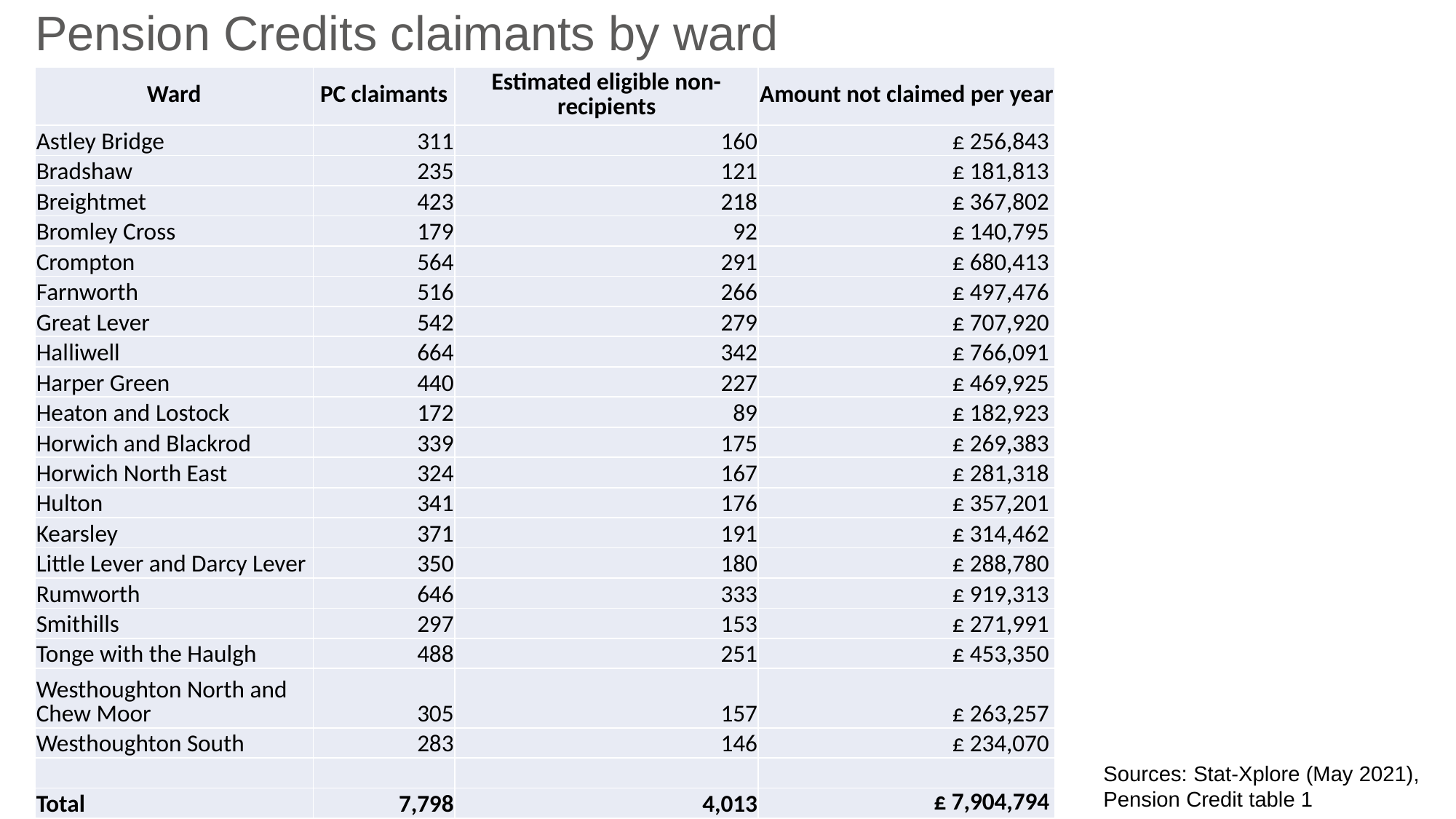

# Pension Credits claimants by ward
| Ward | PC claimants | Estimated eligible non-recipients | Amount not claimed per year |
| --- | --- | --- | --- |
| Astley Bridge | 311 | 160 | £ 256,843 |
| Bradshaw | 235 | 121 | £ 181,813 |
| Breightmet | 423 | 218 | £ 367,802 |
| Bromley Cross | 179 | 92 | £ 140,795 |
| Crompton | 564 | 291 | £ 680,413 |
| Farnworth | 516 | 266 | £ 497,476 |
| Great Lever | 542 | 279 | £ 707,920 |
| Halliwell | 664 | 342 | £ 766,091 |
| Harper Green | 440 | 227 | £ 469,925 |
| Heaton and Lostock | 172 | 89 | £ 182,923 |
| Horwich and Blackrod | 339 | 175 | £ 269,383 |
| Horwich North East | 324 | 167 | £ 281,318 |
| Hulton | 341 | 176 | £ 357,201 |
| Kearsley | 371 | 191 | £ 314,462 |
| Little Lever and Darcy Lever | 350 | 180 | £ 288,780 |
| Rumworth | 646 | 333 | £ 919,313 |
| Smithills | 297 | 153 | £ 271,991 |
| Tonge with the Haulgh | 488 | 251 | £ 453,350 |
| Westhoughton North and Chew Moor | 305 | 157 | £ 263,257 |
| Westhoughton South | 283 | 146 | £ 234,070 |
|  |  |  |  |
| Total | 7,798 | 4,013 | £ 7,904,794 |
Sources: Stat-Xplore (May 2021), Pension Credit table 1